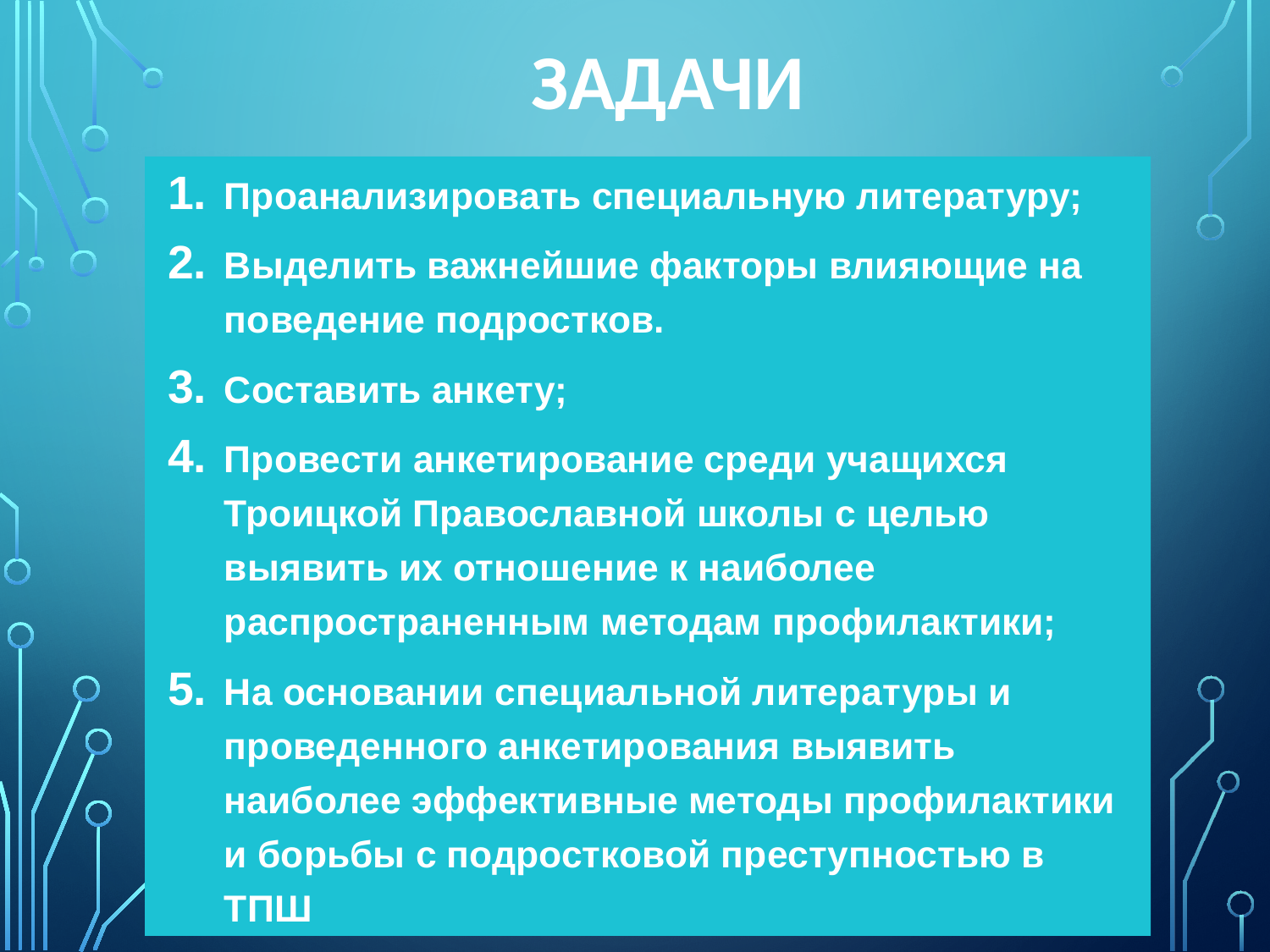

# Задачи
Проанализировать специальную литературу;
Выделить важнейшие факторы влияющие на поведение подростков.
Составить анкету;
Провести анкетирование среди учащихся Троицкой Православной школы с целью выявить их отношение к наиболее распространенным методам профилактики;
На основании специальной литературы и проведенного анкетирования выявить наиболее эффективные методы профилактики и борьбы с подростковой преступностью в ТПШ